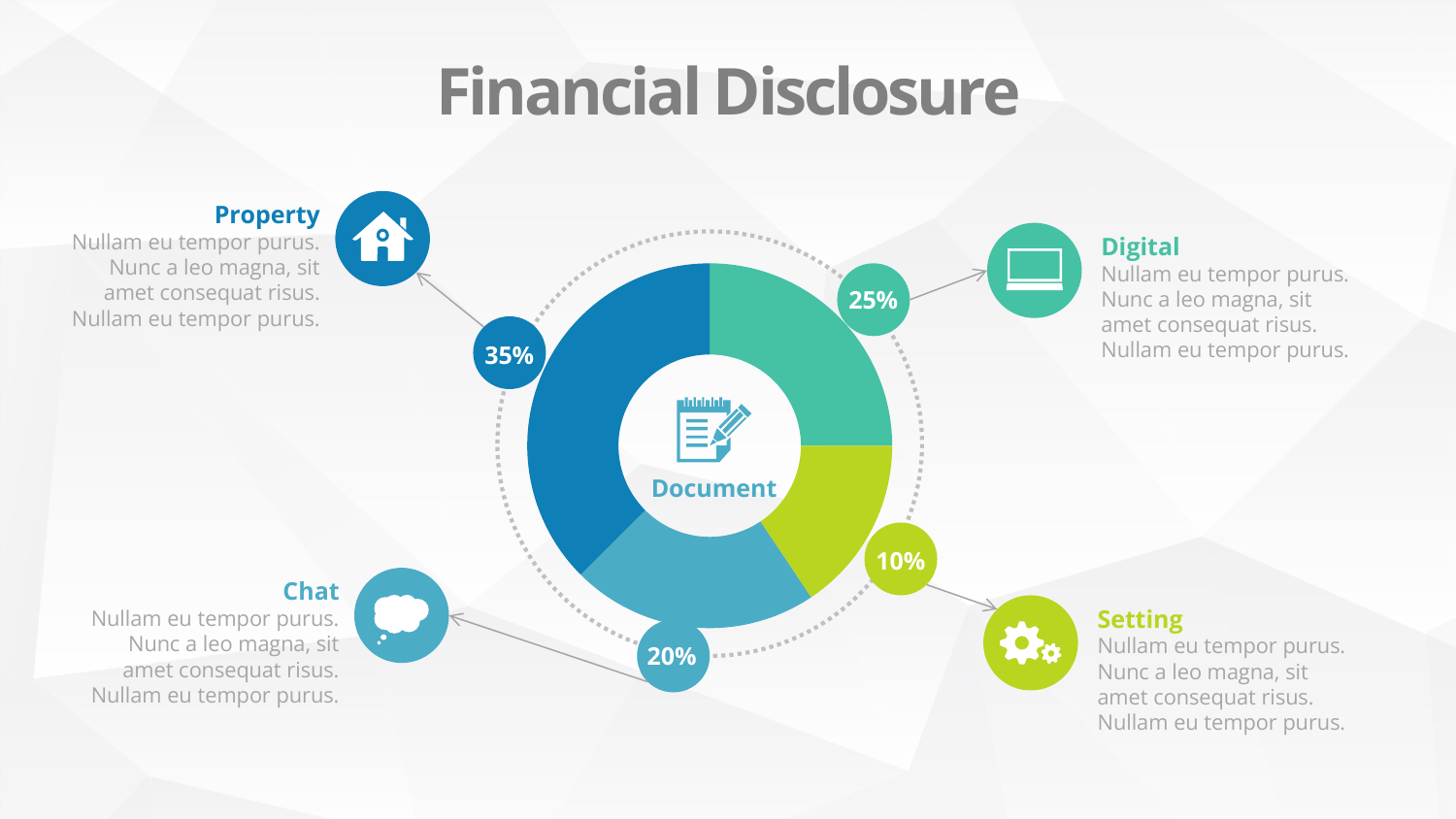

Financial Disclosure
Property
Nullam eu tempor purus. Nunc a leo magna, sit amet consequat risus. Nullam eu tempor purus.

Digital
Nullam eu tempor purus. Nunc a leo magna, sit amet consequat risus. Nullam eu tempor purus.

### Chart

| Category | Sales |
|---|---|
| 1st Qtr | 8.0 |
| 2nd Qtr | 5.0 |
| 3rd Qtr | 7.0 |
| 4th Qtr | 12.0 |
25%

35%

Document

10%
Chat
Nullam eu tempor purus. Nunc a leo magna, sit amet consequat risus. Nullam eu tempor purus.

Setting
Nullam eu tempor purus. Nunc a leo magna, sit amet consequat risus. Nullam eu tempor purus.

20%